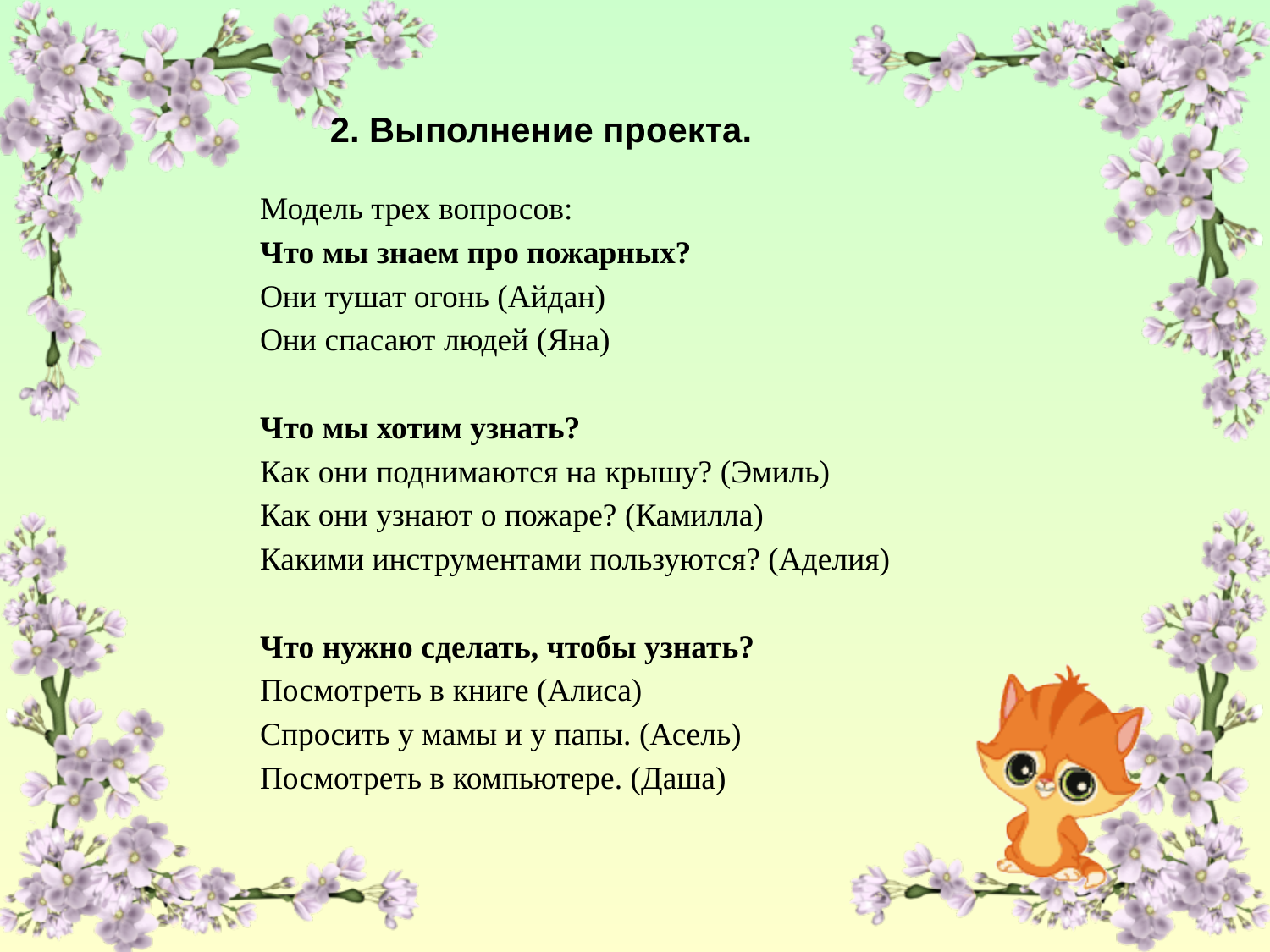

2. Выполнение проекта.

Модель трех вопросов:
Что мы знаем про пожарных?
Они тушат огонь (Айдан)
Они спасают людей (Яна)

Что мы хотим узнать?
Как они поднимаются на крышу? (Эмиль)
Как они узнают о пожаре? (Камилла)
Какими инструментами пользуются? (Аделия)

Что нужно сделать, чтобы узнать?
Посмотреть в книге (Алиса)
Спросить у мамы и у папы. (Асель)
Посмотреть в компьютере. (Даша)